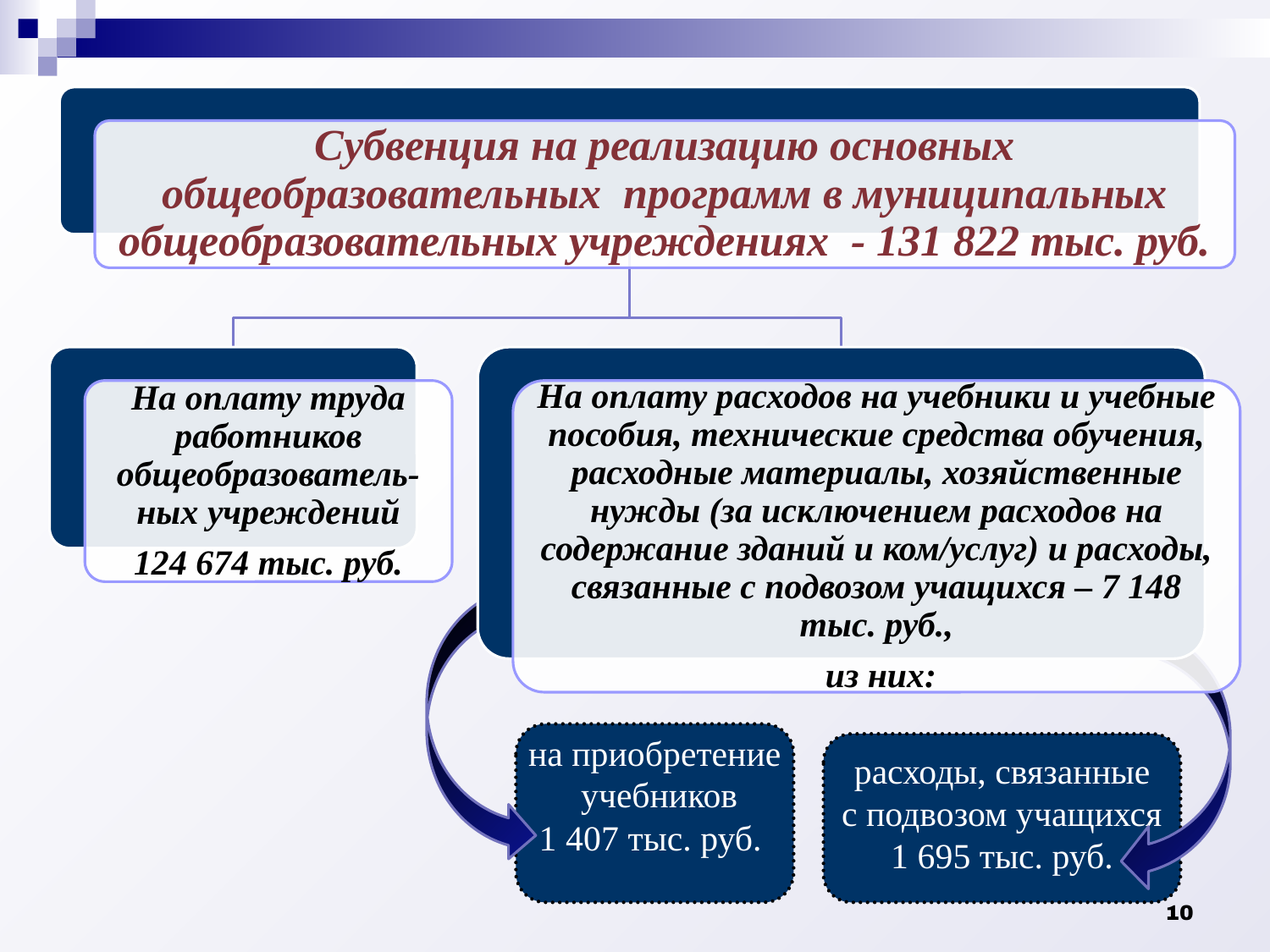

Субвенция на реализацию основных общеобразовательных  программ в муниципальных общеобразовательных учреждениях  - 131 822 тыс. руб.
На оплату труда работников общеобразователь-ных учреждений
124 674 тыс. руб.
На оплату расходов на учебники и учебные пособия, технические средства обучения, расходные материалы, хозяйственные нужды (за исключением расходов на содержание зданий и ком/услуг) и расходы, связанные с подвозом учащихся – 7 148 тыс. руб.,
 из них:

на приобретение
 учебников
1 407 тыс. руб.

расходы, связанные
с подвозом учащихся
1 695 тыс. руб.
10